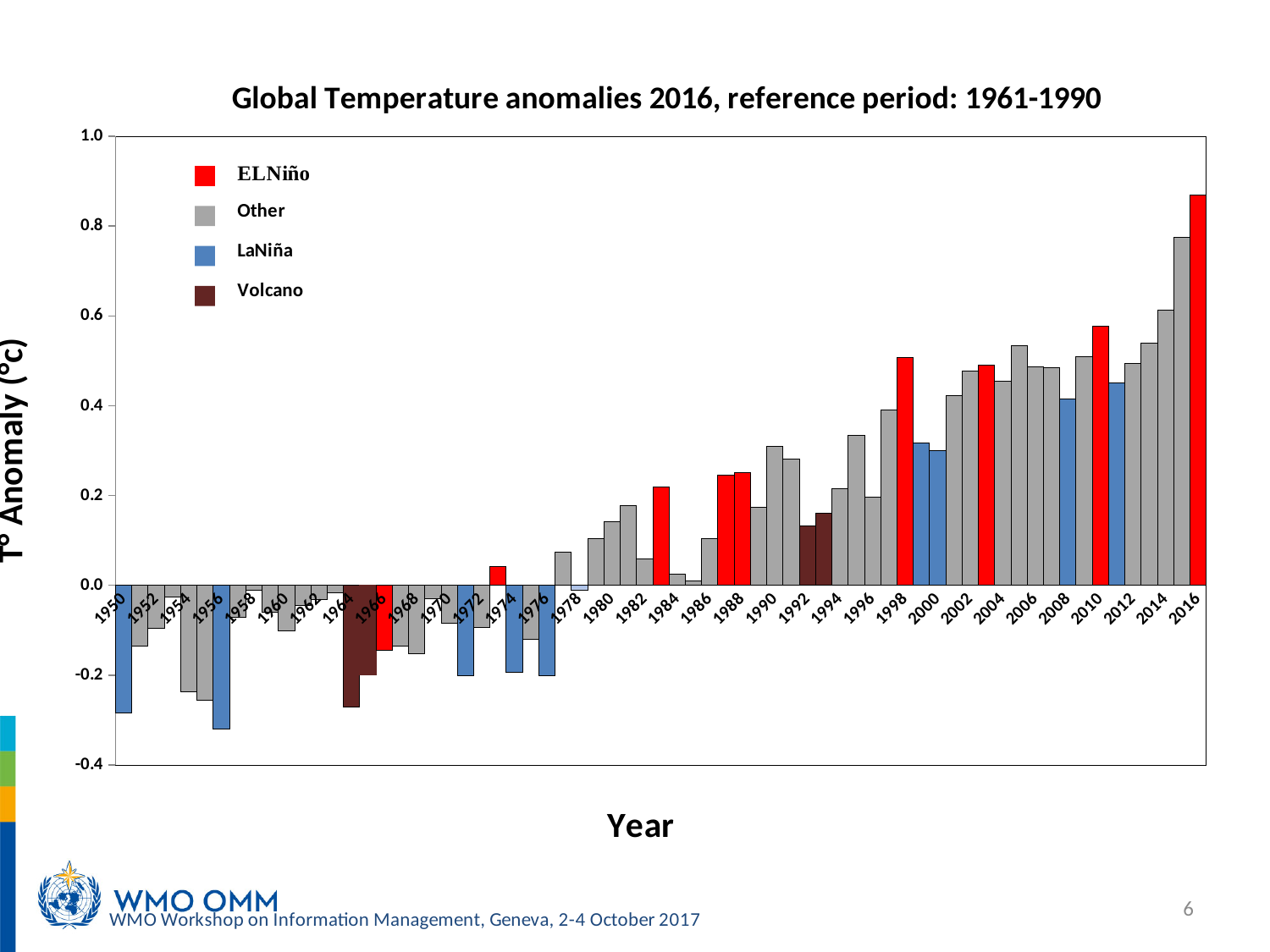

### Chart: Global Temperature anomalies 2016, reference period: 1961-1990

| Category |  |
|---|---|
| 1950 | -0.28327388888888894 |
| 1951 | -0.1346488888888889 |
| 1952 | -0.09574888888888888 |
| 1953 | -0.02563222222222222 |
| 1954 | -0.23644055555555557 |
| 1955 | -0.25613222222222226 |
| 1956 | -0.3200822222222222 |
| 1957 | -0.07206555555555556 |
| 1958 | -0.010923888888888893 |
| 1959 | -0.060482222222222215 |
| 1960 | -0.10098222222222224 |
| 1961 | -0.044207222222222224 |
| 1962 | -0.03257388888888889 |
| 1963 | -0.015932222222222223 |
| 1964 | -0.2710738888888889 |
| 1965 | -0.19989888888888888 |
| 1966 | -0.14494888888888888 |
| 1967 | -0.1355822222222222 |
| 1968 | -0.1526238888888889 |
| 1969 | -0.029415555555555556 |
| 1970 | -0.08509055555555556 |
| 1971 | -0.20100722222222214 |
| 1972 | -0.0948572222222222 |
| 1973 | 0.04103444444444445 |
| 1974 | -0.19453222222222222 |
| 1975 | -0.11961555555555557 |
| 1976 | -0.20182388888888894 |
| 1977 | 0.07448444444444445 |
| 1978 | -0.010673888888888884 |
| 1979 | 0.10335944444444445 |
| 1980 | 0.1409761111111111 |
| 1981 | 0.17755944444444446 |
| 1982 | 0.05873444444444444 |
| 1983 | 0.21901777777777778 |
| 1984 | 0.02559277777777778 |
| 1985 | 0.010076111111111116 |
| 1986 | 0.10435111111111112 |
| 1987 | 0.2455011111111111 |
| 1988 | 0.25138444444444447 |
| 1989 | 0.17305944444444446 |
| 1990 | 0.3087261111111111 |
| 1991 | 0.28040111111111105 |
| 1992 | 0.13208444444444442 |
| 1993 | 0.16086777777777775 |
| 1994 | 0.21551777777777778 |
| 1995 | 0.33309277777777774 |
| 1996 | 0.19710944444444445 |
| 1997 | 0.39134277777777776 |
| 1998 | 0.5069261111111112 |
| 1999 | 0.31758444444444445 |
| 2000 | 0.30078444444444447 |
| 2001 | 0.42160111111111115 |
| 2002 | 0.4769511111111111 |
| 2003 | 0.48941777777777773 |
| 2004 | 0.4546011111111112 |
| 2005 | 0.5343594444444445 |
| 2006 | 0.48724277777777775 |
| 2007 | 0.4844511111111111 |
| 2008 | 0.4145261111111111 |
| 2009 | 0.5096177777777778 |
| 2010 | 0.5763177777777778 |
| 2011 | 0.4510261111111111 |
| 2012 | 0.49481777777777775 |
| 2013 | 0.5394094444444445 |
| 2014 | 0.6125844444444445 |
| 2015 | 0.7743177777777778 |
| 2016 | 0.869 |
6